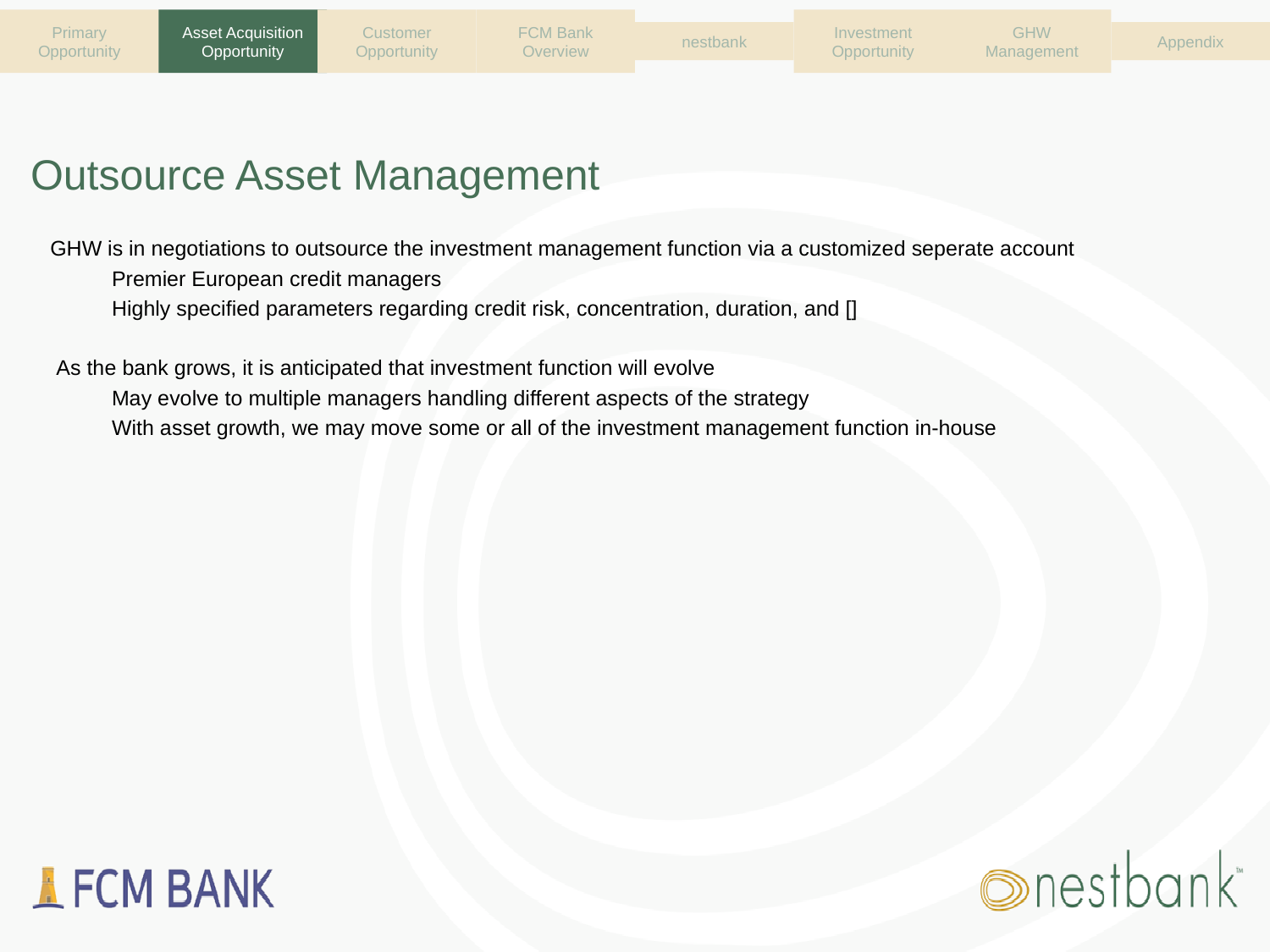

Asset Acquisition
Opportunity
Primary Opportunity
Customer Opportunity
FCM Bank Overview
Investment Opportunity
nestbank
GHW Management
Appendix
# Outsource Asset Management

GHW is in negotiations to outsource the investment management function via a customized seperate account
 Premier European credit managers
 Highly specified parameters regarding credit risk, concentration, duration, and []

 As the bank grows, it is anticipated that investment function will evolve
 May evolve to multiple managers handling different aspects of the strategy
 With asset growth, we may move some or all of the investment management function in-house